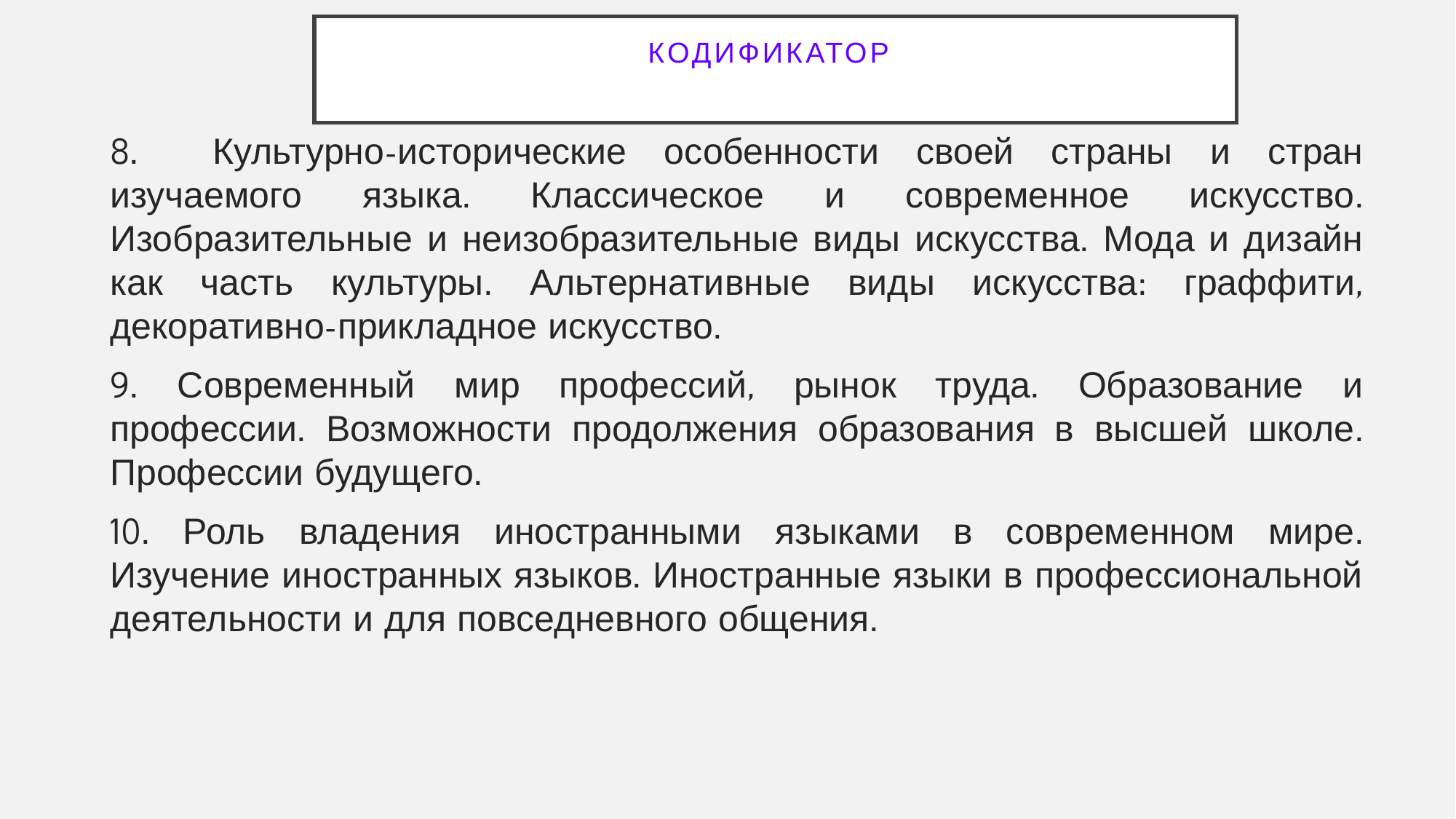

# КОДИФИКАТОР
8.  Культурно-исторические особенности своей страны и стран изучаемого языка. Классическое и современное искусство. Изобразительные и неизобразительные виды искусства. Мода и дизайн как часть культуры. Альтернативные виды искусства: граффити, декоративно-прикладное искусство.
9. Современный мир профессий, рынок труда. Образование и профессии. Возможности продолжения образования в высшей школе. Профессии будущего.
10. Роль владения иностранными языками в современном мире. Изучение иностранных языков. Иностранные языки в профессиональной деятельности и для повседневного общения.